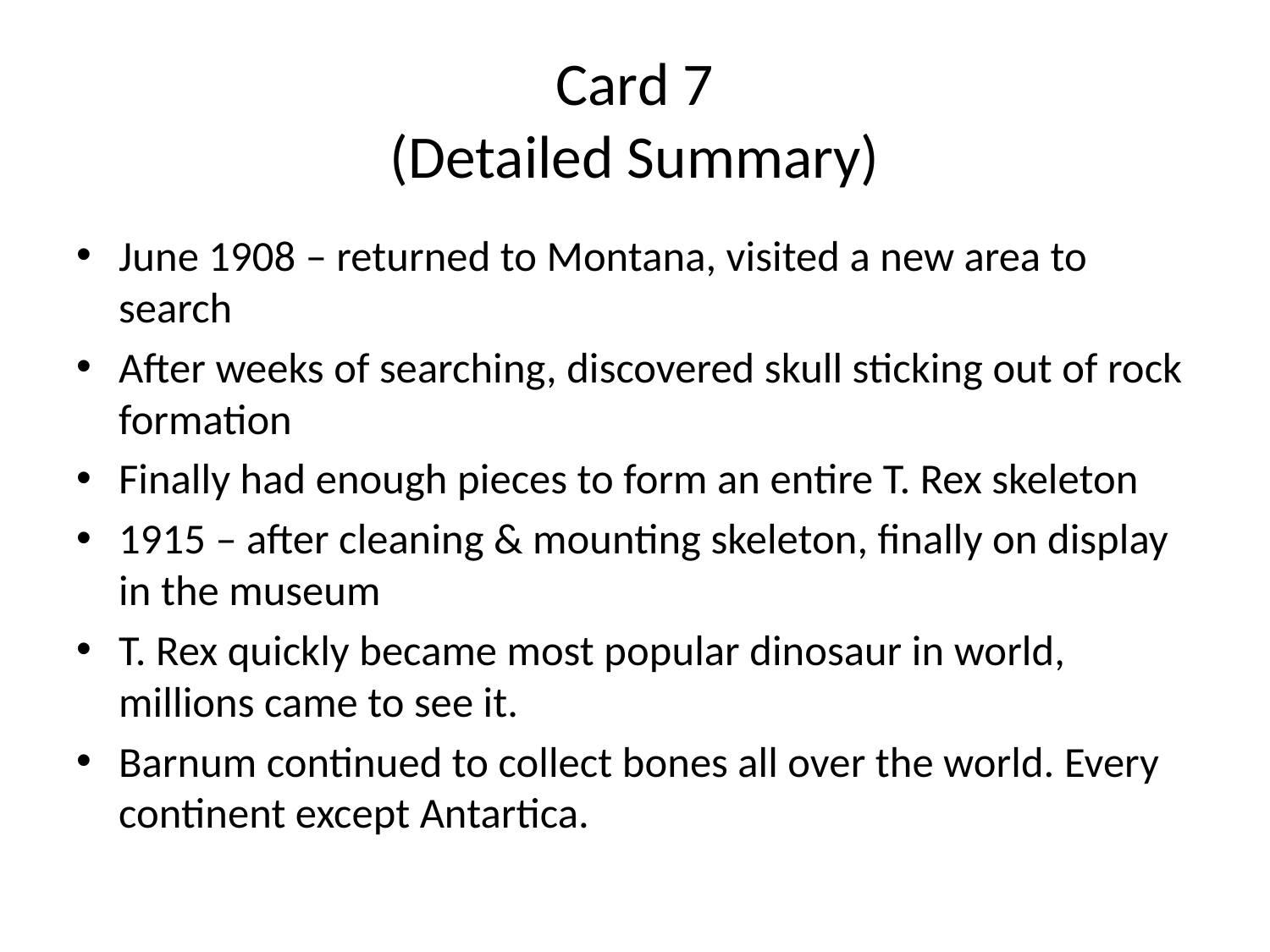

# Card 7 (Detailed Summary)
June 1908 – returned to Montana, visited a new area to search
After weeks of searching, discovered skull sticking out of rock formation
Finally had enough pieces to form an entire T. Rex skeleton
1915 – after cleaning & mounting skeleton, finally on display in the museum
T. Rex quickly became most popular dinosaur in world, millions came to see it.
Barnum continued to collect bones all over the world. Every continent except Antartica.